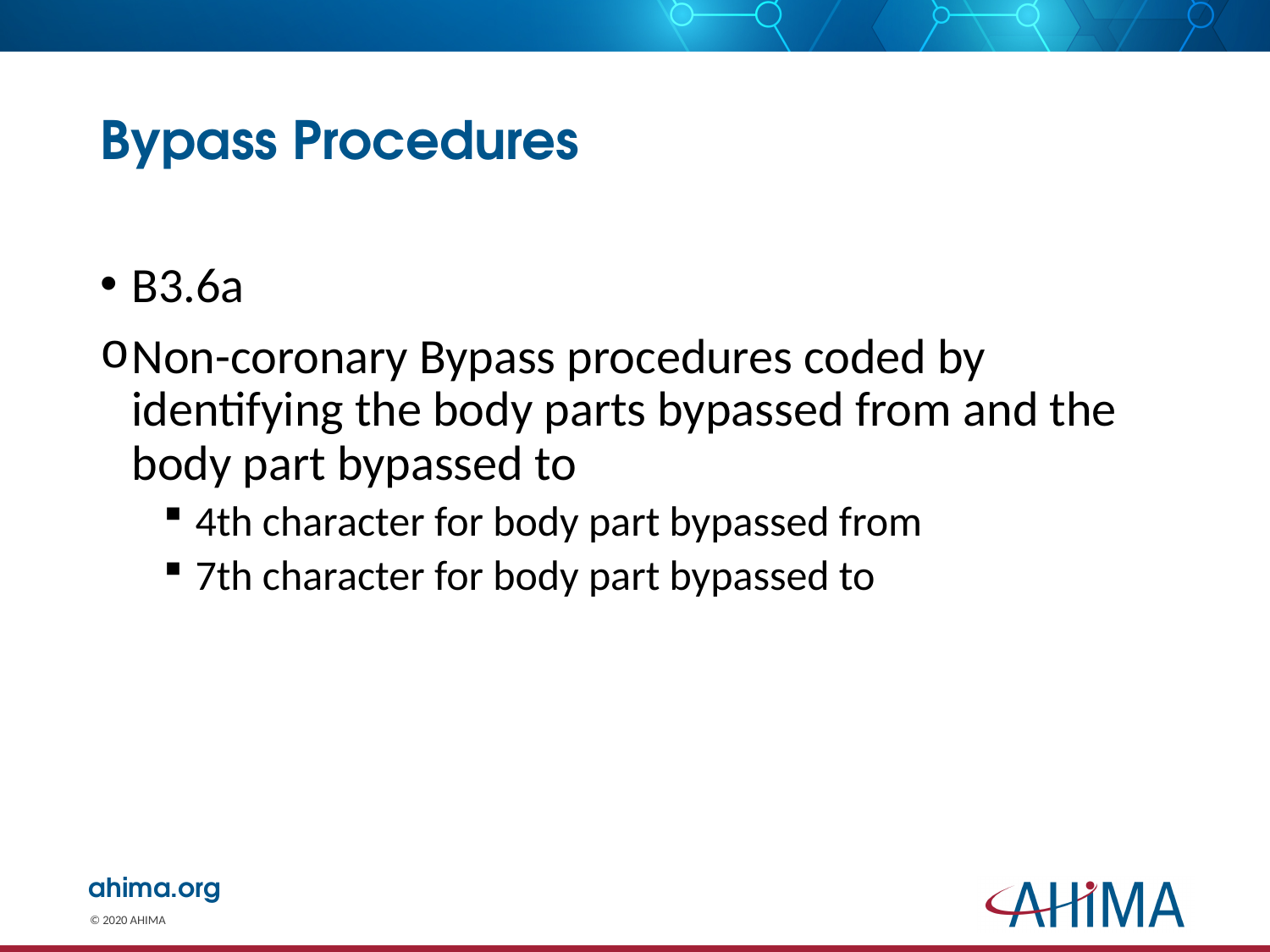

# Bypass Procedures
B3.6a
Non-coronary Bypass procedures coded by identifying the body parts bypassed from and the body part bypassed to
4th character for body part bypassed from
7th character for body part bypassed to